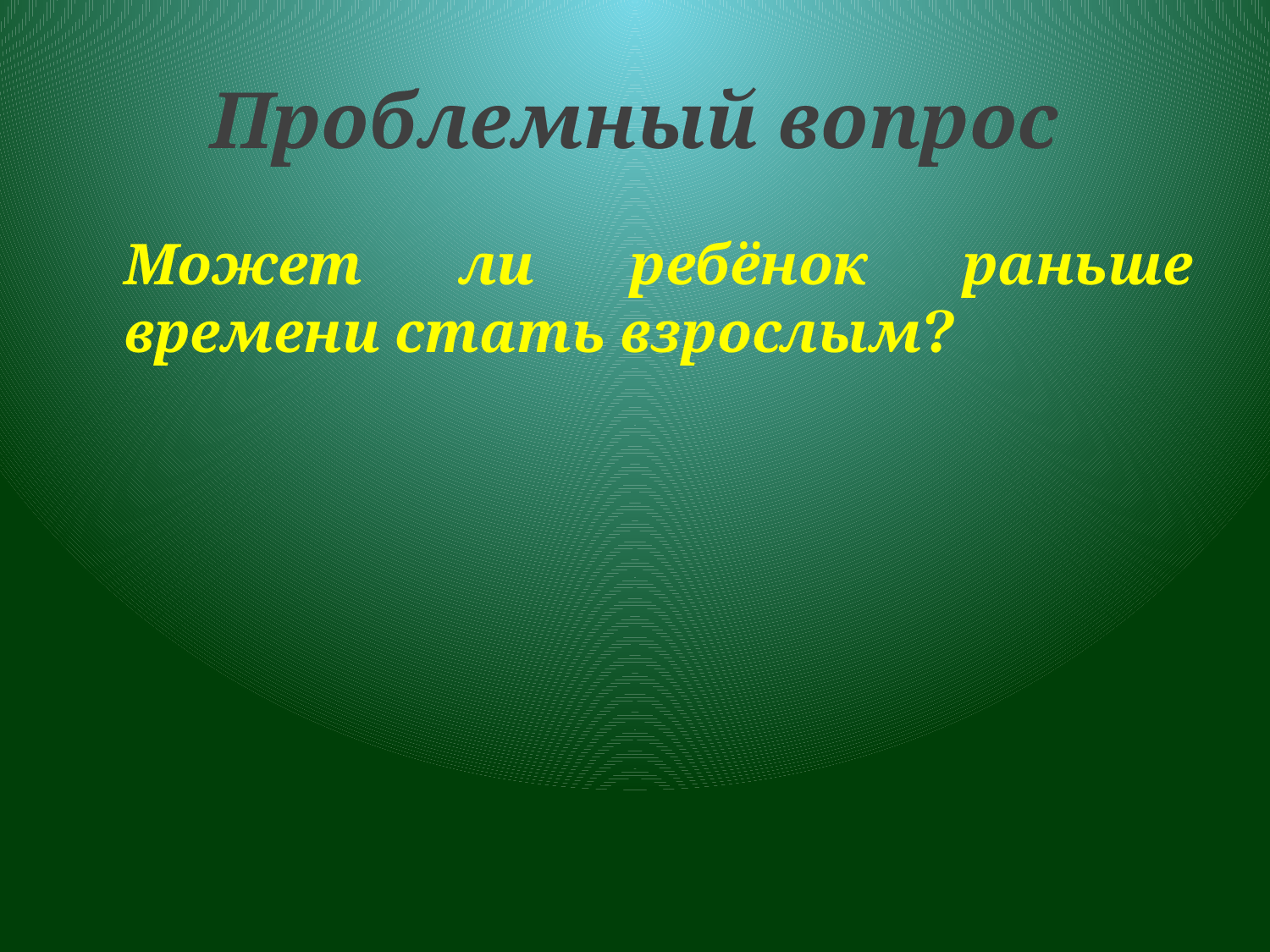

# Проблемный вопрос
	Может ли ребёнок раньше времени стать взрослым?